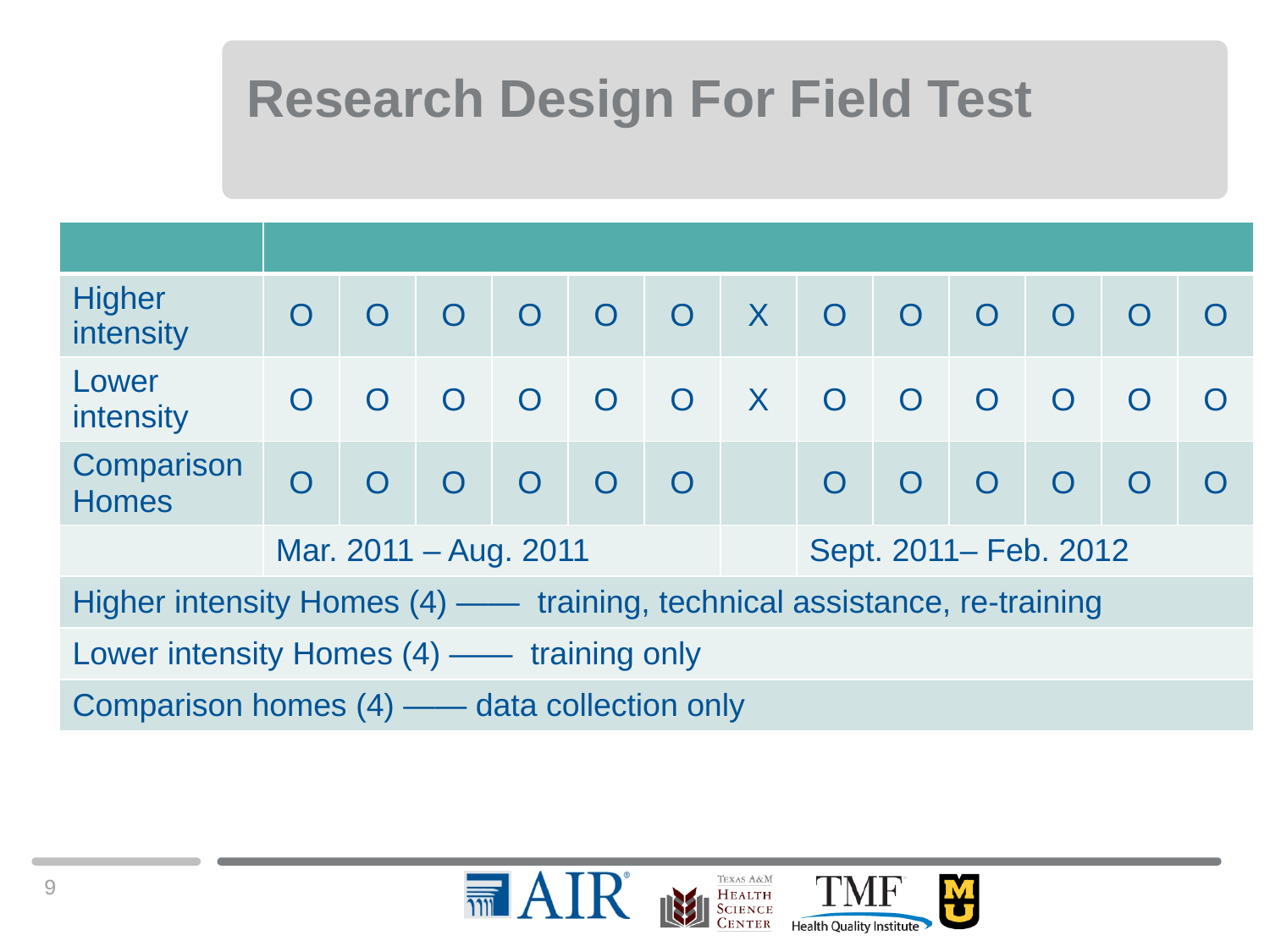

# Research Design For Field Test
|  |  |  |  |  |  |  |  |  |  |  |  |  |  |
| --- | --- | --- | --- | --- | --- | --- | --- | --- | --- | --- | --- | --- | --- |
| Higher intensity | O | O | O | O | O | O | X | O | O | O | O | O | O |
| Lower intensity | O | O | O | O | O | O | X | O | O | O | O | O | O |
| Comparison Homes | O | O | O | O | O | O |  | O | O | O | O | O | O |
|  | Mar. 2011 – Aug. 2011 |  |  |  |  |  |  | Sept. 2011– Feb. 2012 |  |  |  |  |  |
| Higher intensity Homes (4) —— training, technical assistance, re-training |  |  |  |  |  |  |  |  |  |  |  |  |  |
| Lower intensity Homes (4) —— training only |  |  |  |  |  |  |  |  |  |  |  |  |  |
| Comparison homes (4) —— data collection only |  |  |  |  |  |  |  |  |  |  |  |  |  |